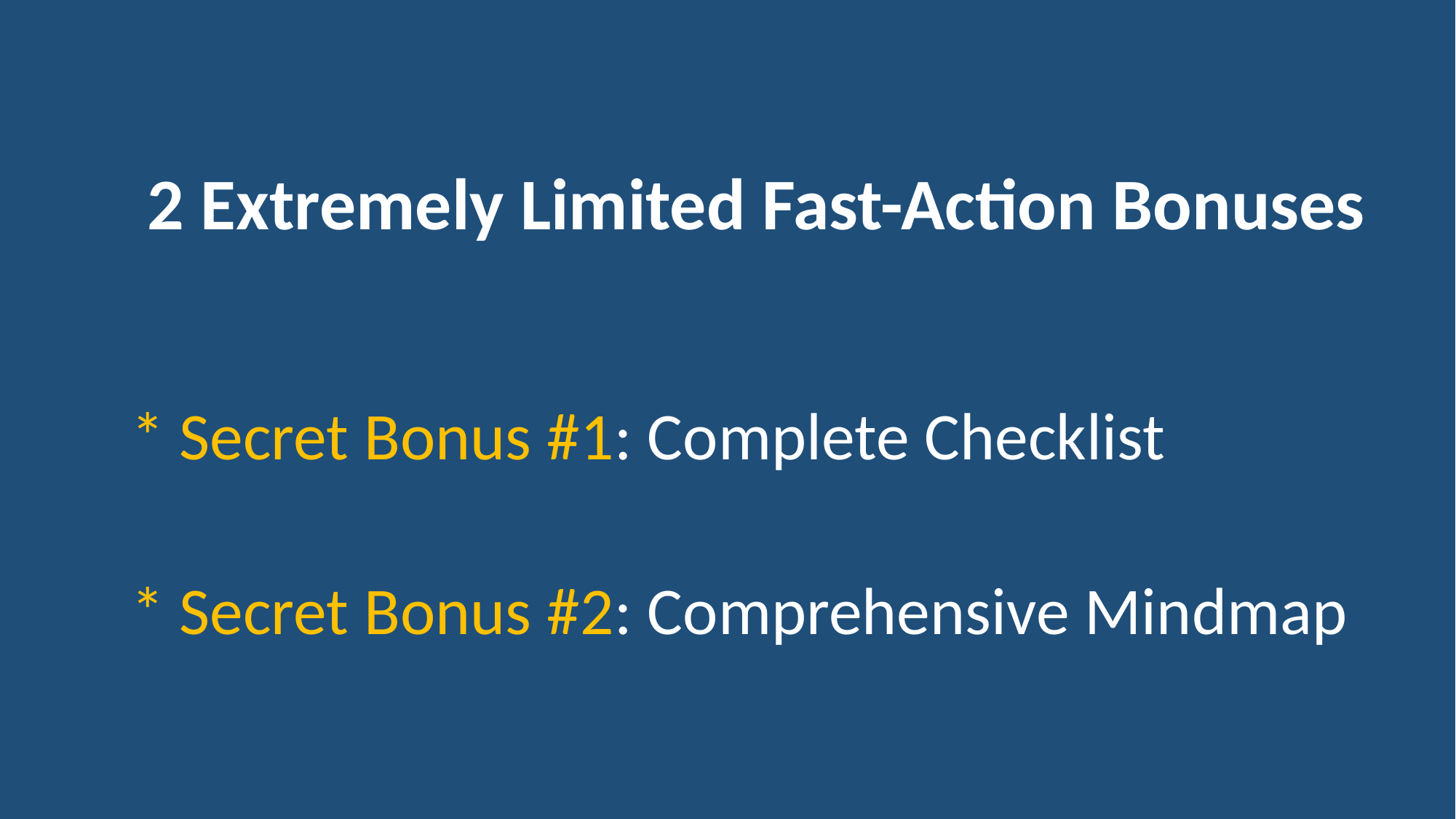

# 2 Extremely Limited Fast-Action Bonuses
 * Secret Bonus #1: Complete Checklist

 * Secret Bonus #2: Comprehensive Mindmap